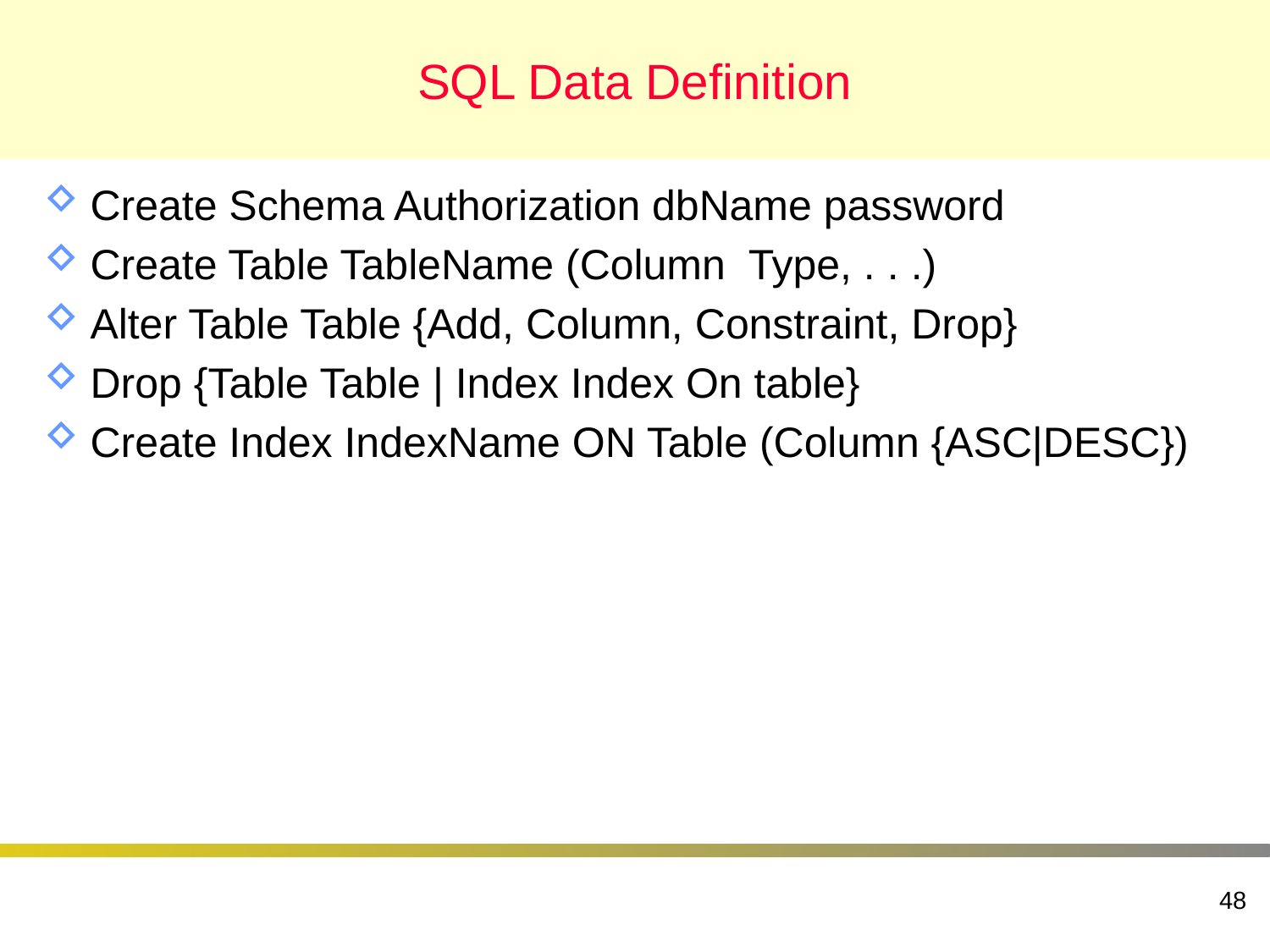

# SQL Data Definition
Create Schema Authorization dbName password
Create Table TableName (Column  Type, . . .)
Alter Table Table {Add, Column, Constraint, Drop}
Drop {Table Table | Index Index On table}
Create Index IndexName ON Table (Column {ASC|DESC})
48